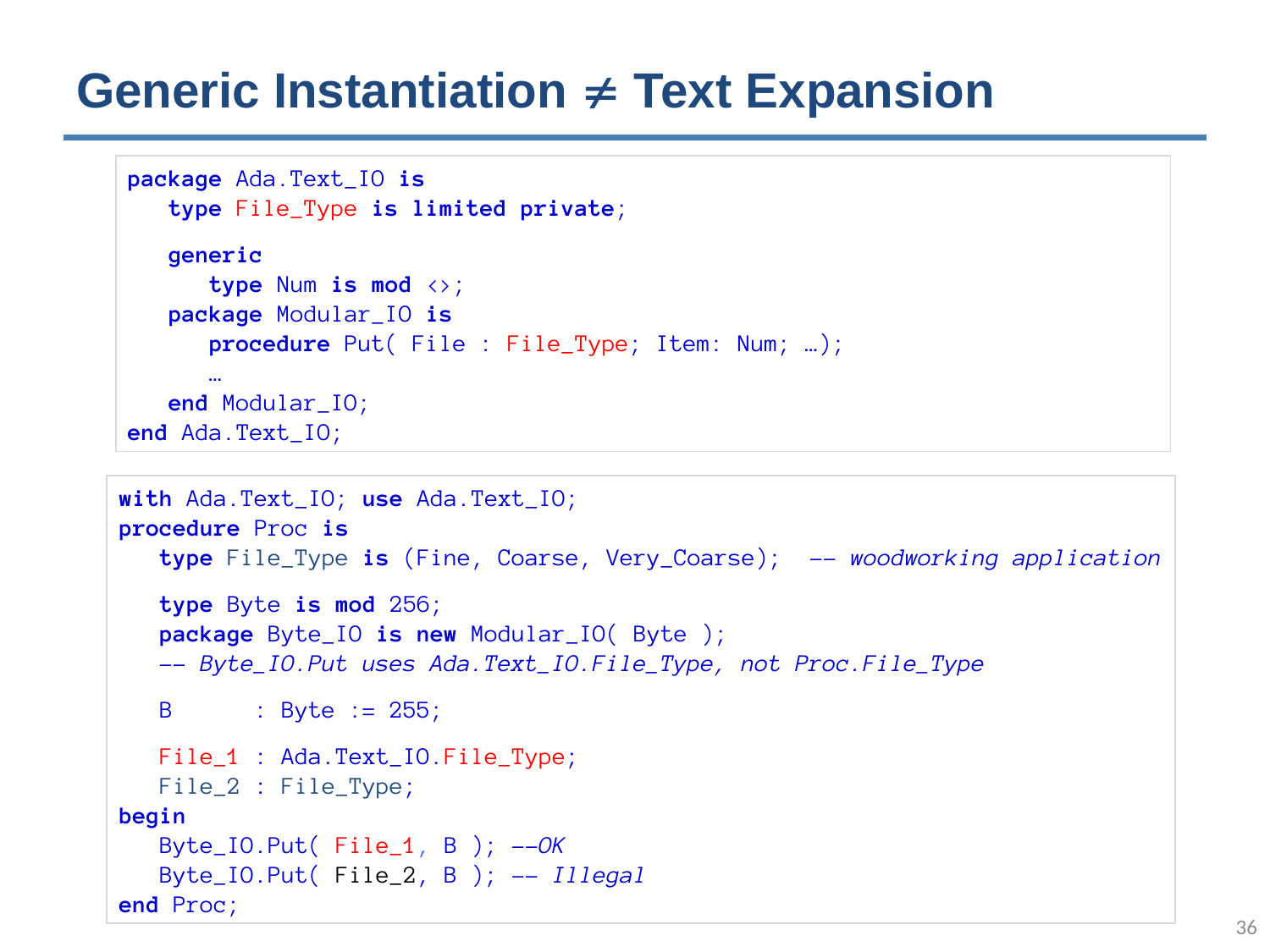

# Generic Instantiation ≠ Text Expansion
package Ada.Text_IO is
   type File_Type is limited private;

   generic
      type Num is mod <>;
   package Modular_IO is
      procedure Put( File : File_Type; Item: Num; …);
      …
   end Modular_IO;
end Ada.Text_IO;
with Ada.Text_IO; use Ada.Text_IO;
procedure Proc is
   type File_Type is (Fine, Coarse, Very_Coarse);  -- woodworking application

   type Byte is mod 256;
   package Byte_IO is new Modular_IO( Byte );
   -- Byte_IO.Put uses Ada.Text_IO.File_Type, not Proc.File_Type

   B      : Byte := 255;

   File_1 : Ada.Text_IO.File_Type;
   File_2 : File_Type;
begin
   Byte_IO.Put( File_1, B ); --OK
   Byte_IO.Put( File_2, B ); -- Illegal
end Proc;
36